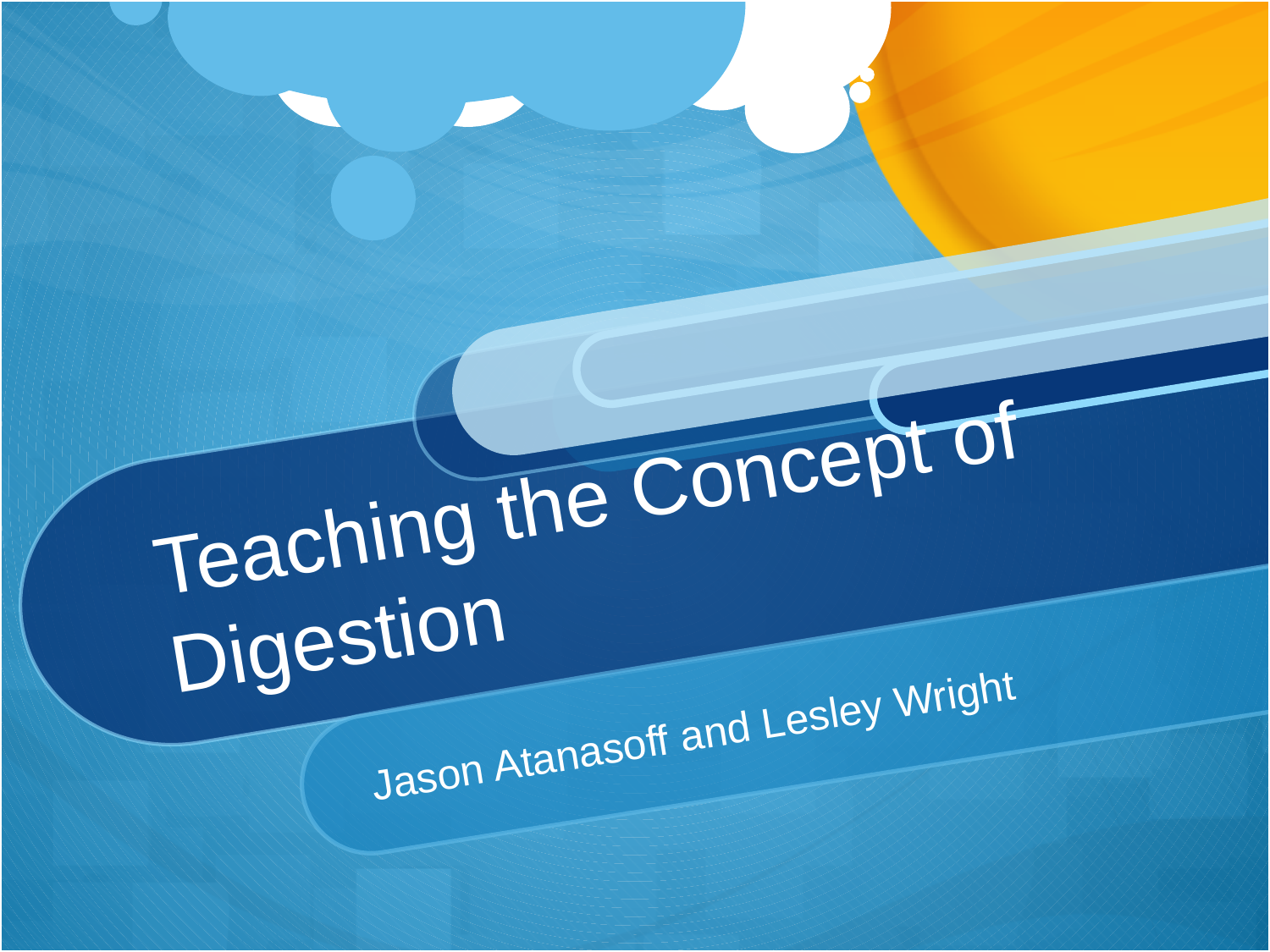

# Teaching the Concept of Digestion
Jason Atanasoff and Lesley Wright